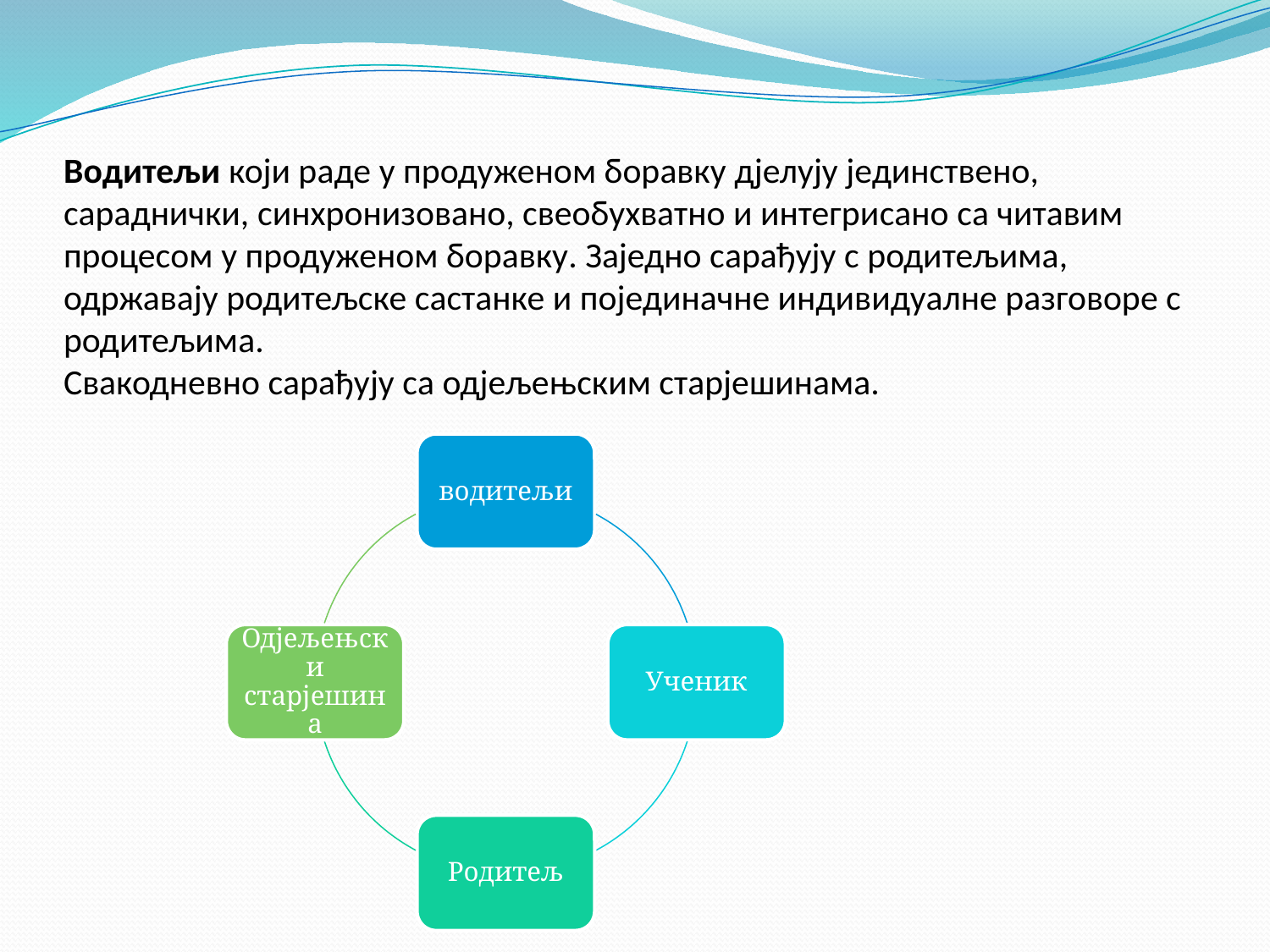

# Водитељи који раде у продуженом боравку дјелују јединствено, сараднички, синхронизовано, свеобухватно и интегрисано са читавим  процесом у продуженом боравку. Заједно сарађују с родитељима, одржавају родитељске састанке и појединачне индивидуалне разговоре с родитељимa. Свакодневно сарађују са одјељењским старјешинама.
водитељи
Ученик
Родитељ
Одјељењски старјешина